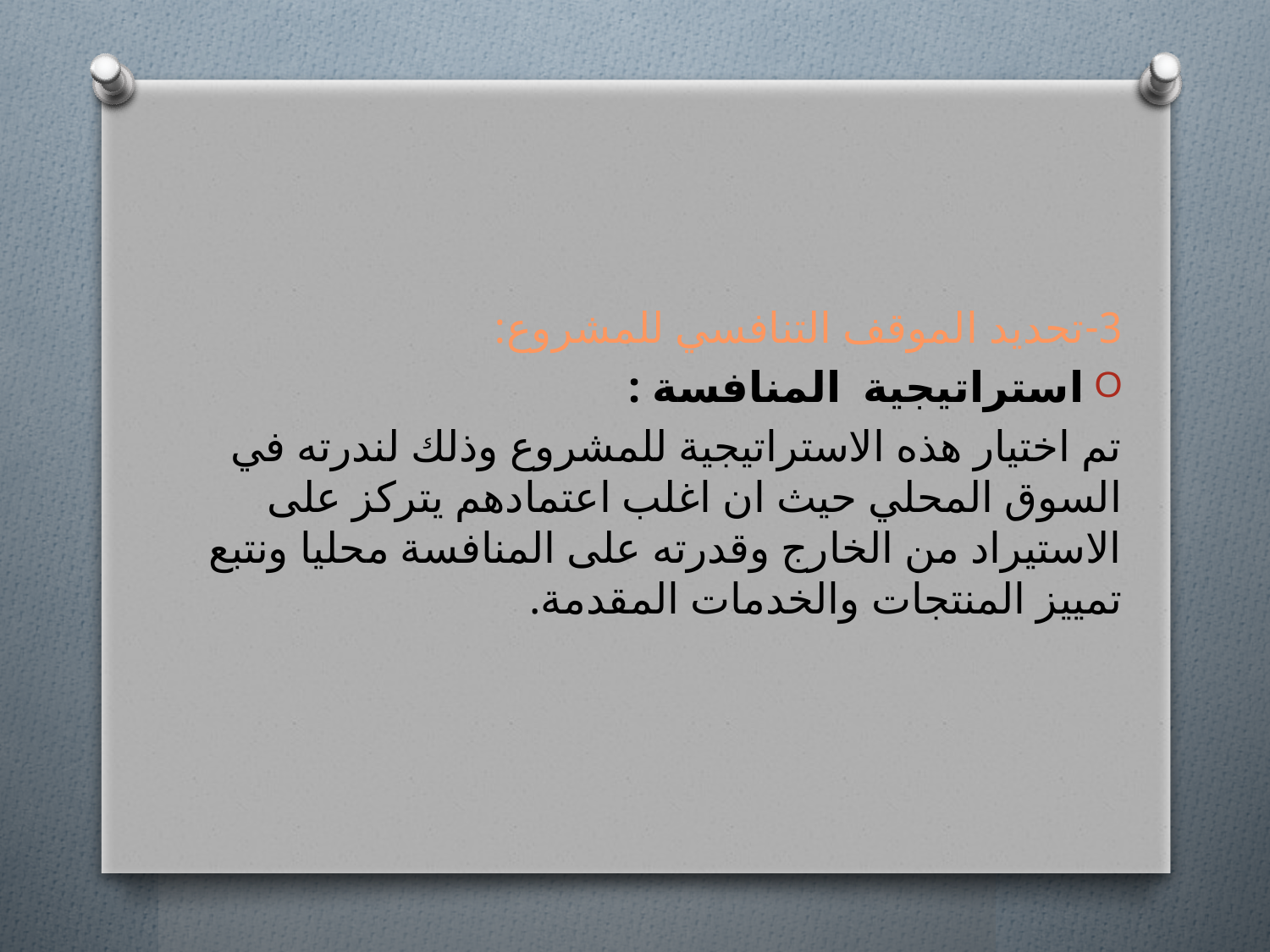

#
3-تحديد الموقف التنافسي للمشروع:
استراتيجية  المنافسة :
تم اختيار هذه الاستراتيجية للمشروع وذلك لندرته في السوق المحلي حيث ان اغلب اعتمادهم يتركز على الاستيراد من الخارج وقدرته على المنافسة محليا ونتبع تمييز المنتجات والخدمات المقدمة.